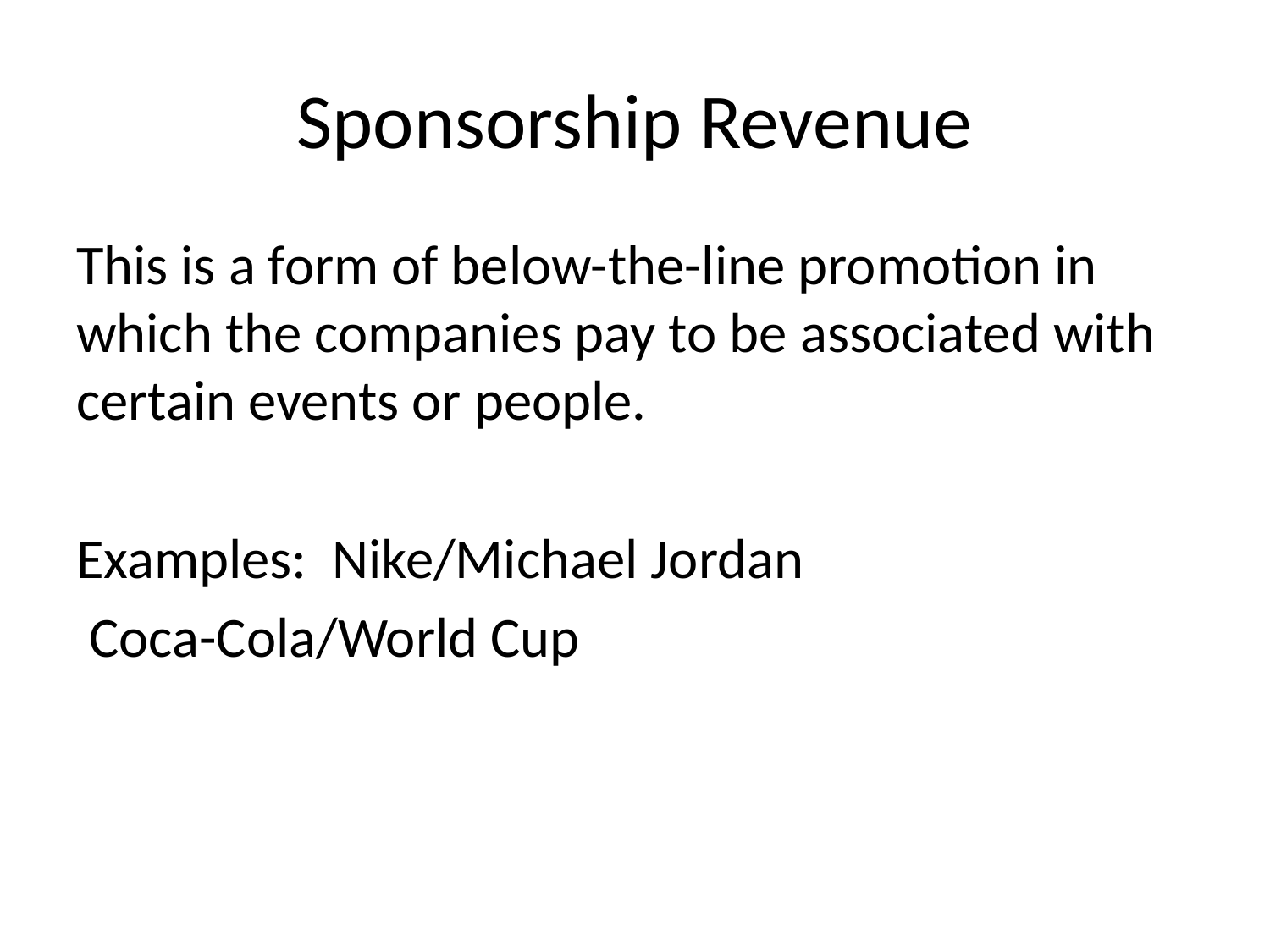

# Sponsorship Revenue
This is a form of below-the-line promotion in which the companies pay to be associated with certain events or people.

Examples:  Nike/Michael Jordan
 Coca-Cola/World Cup